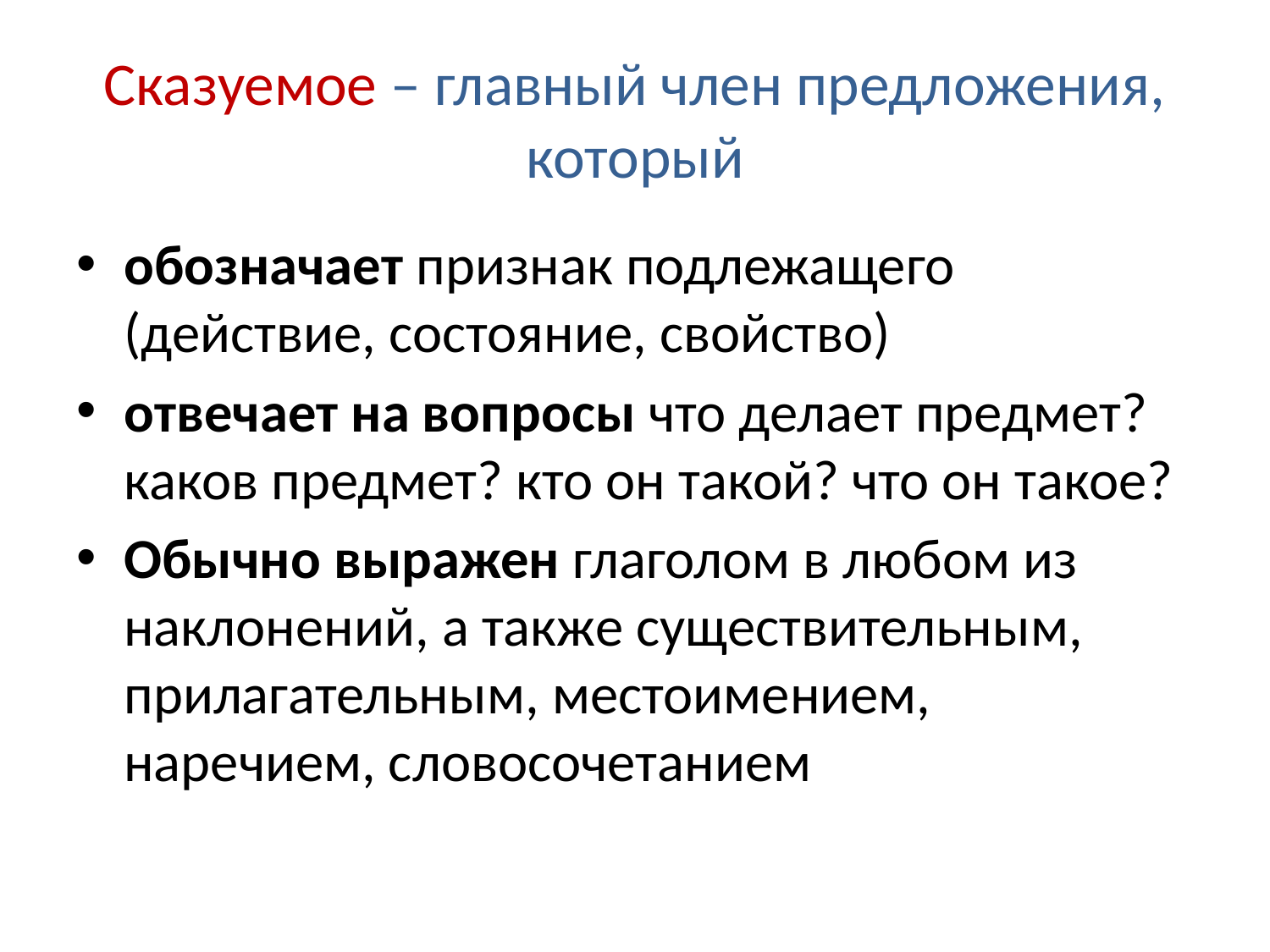

# Сказуемое – главный член предложения, который
обозначает признак подлежащего (действие, состояние, свойство)
отвечает на вопросы что делает предмет? каков предмет? кто он такой? что он такое?
Обычно выражен глаголом в любом из наклонений, а также существительным, прилагательным, местоимением, наречием, словосочетанием